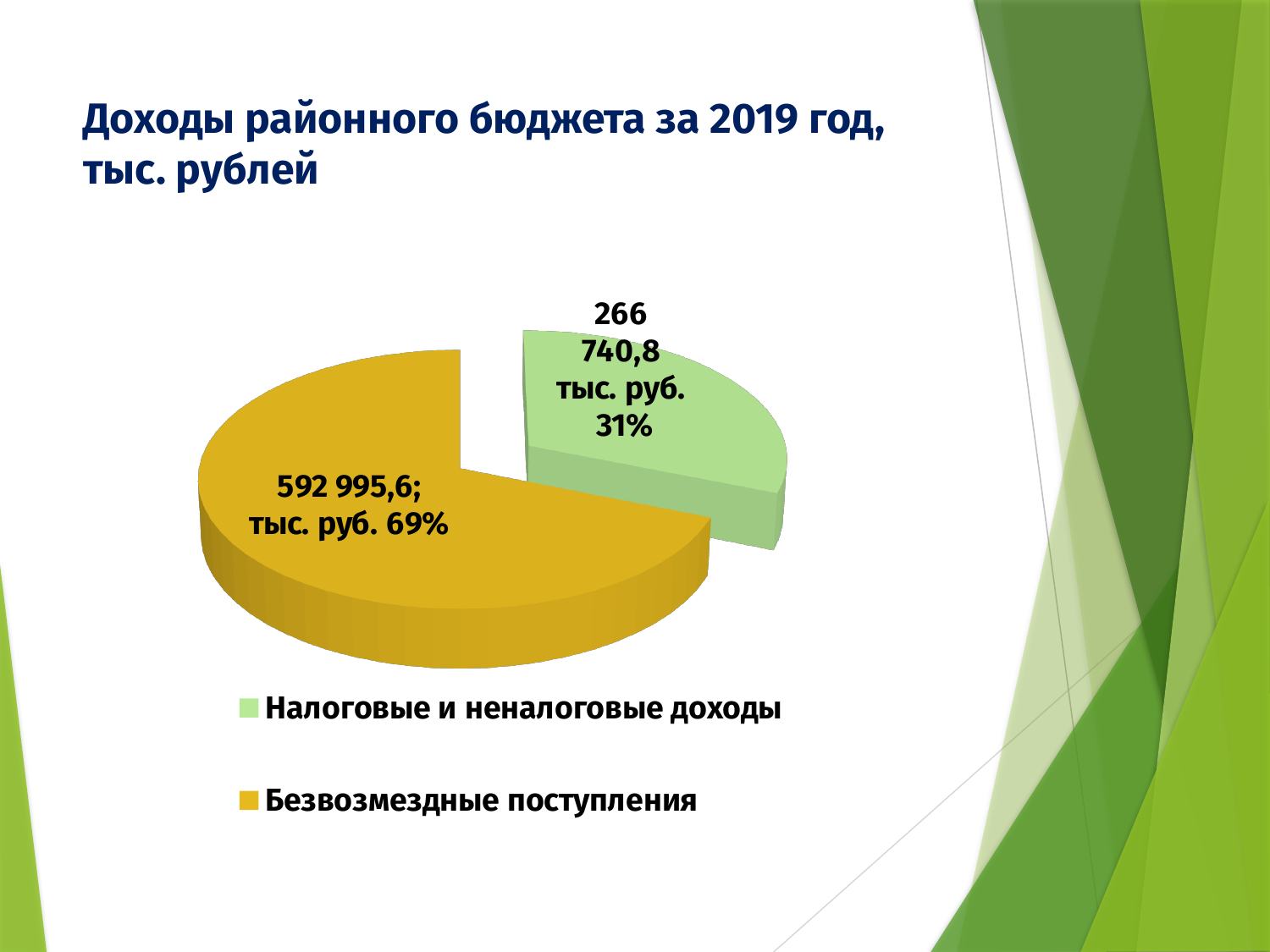

# Доходы районного бюджета за 2019 год, тыс. рублей

[unsupported chart]